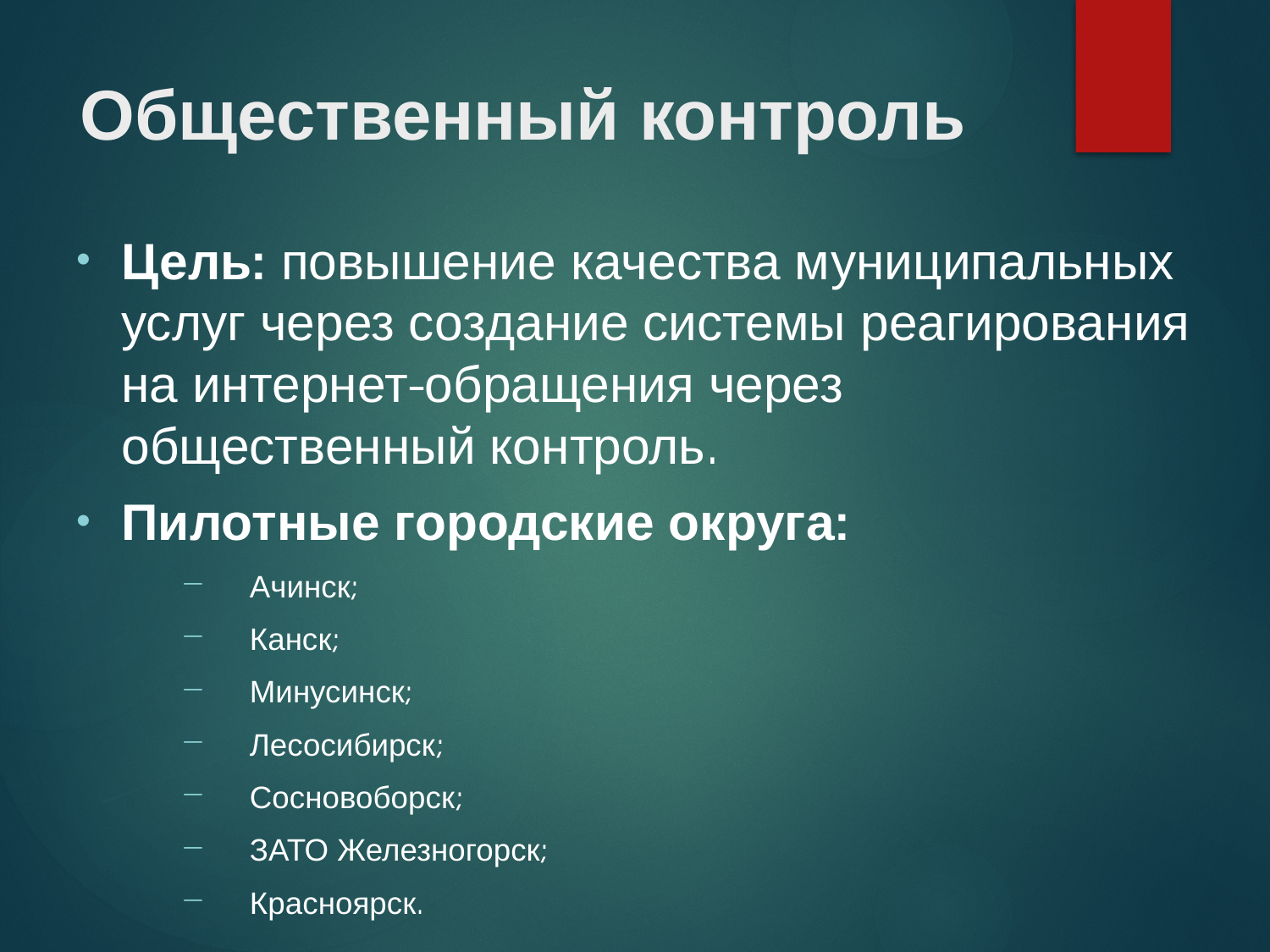

# Общественный контроль
Цель: повышение качества муниципальных услуг через создание системы реагирования на интернет-обращения через общественный контроль.
Пилотные городские округа:
Ачинск;
Канск;
Минусинск;
Лесосибирск;
Сосновоборск;
ЗАТО Железногорск;
Красноярск.